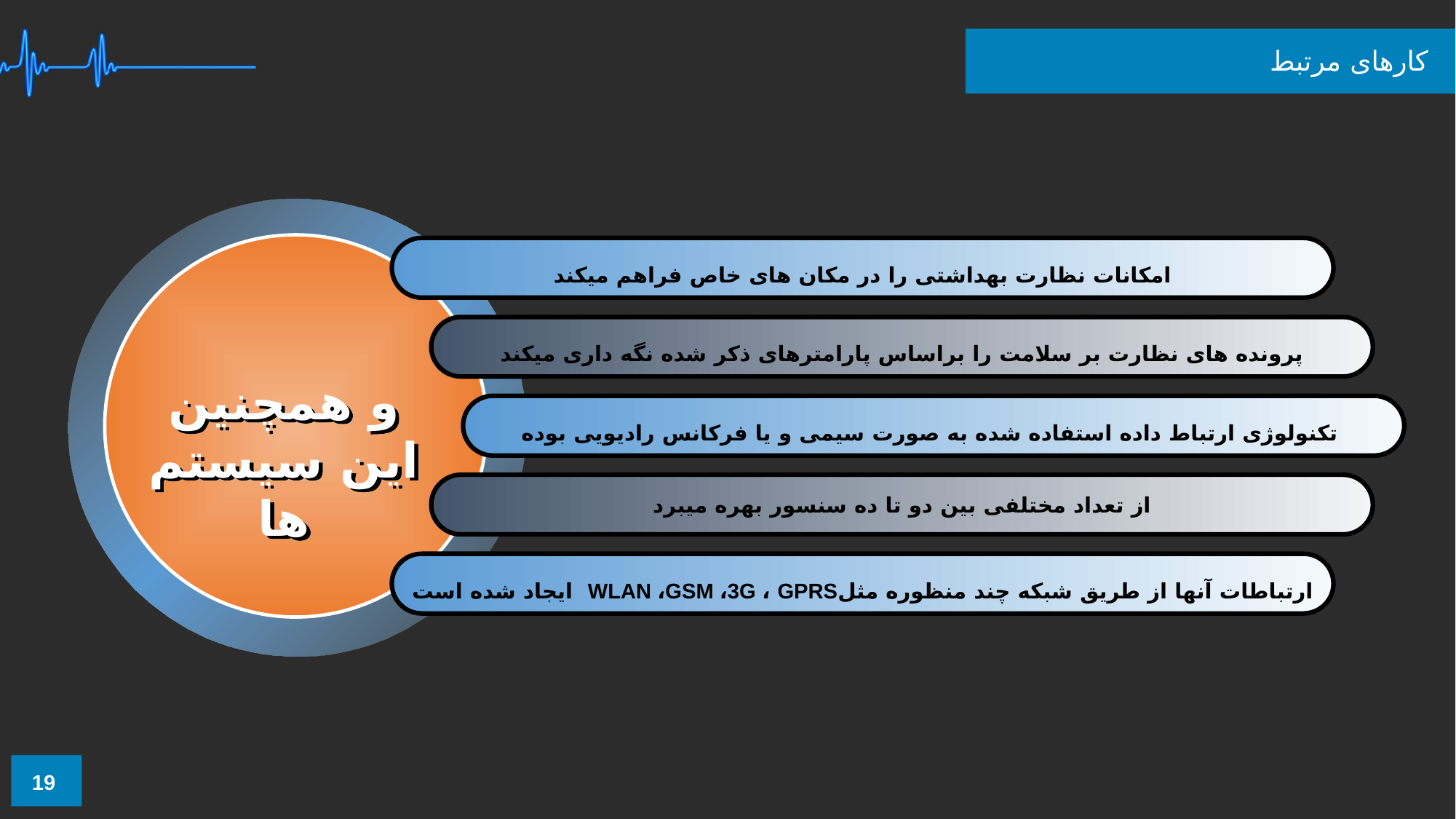

کارهای مرتبط

امکانات نظارت بهداشتی را در مکان های خاص فراهم میکند
پرونده های نظارت بر سلامت را براساس پارامترهای ذکر شده نگه داری میکند
و همچنین این سیستم ها
 تکنولوژی ارتباط داده استفاده شده به صورت سیمی و یا فرکانس رادیویی بوده
از تعداد مختلفی بین دو تا ده سنسور بهره میبرد
ارتباطات آنها از طریق شبکه چند منظوره مثلWLAN ،GSM ،3G ، GPRS  ایجاد شده است
19